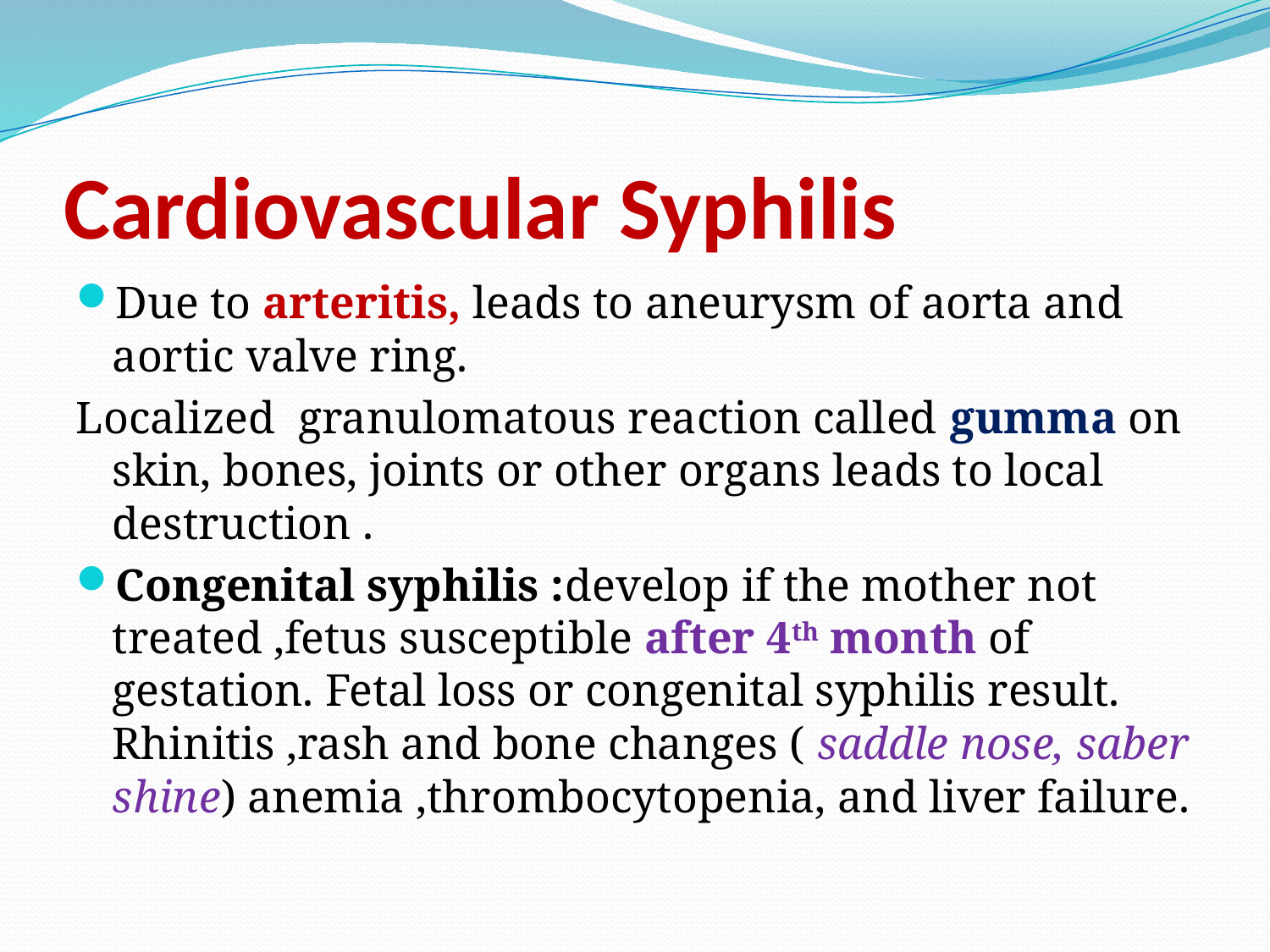

# Cardiovascular Syphilis
Due to arteritis, leads to aneurysm of aorta and aortic valve ring.
Localized  granulomatous reaction called gumma on skin, bones, joints or other organs leads to local destruction .
Congenital syphilis :develop if the mother not treated ,fetus susceptible after 4th month of gestation. Fetal loss or congenital syphilis result. Rhinitis ,rash and bone changes ( saddle nose, saber shine) anemia ,thrombocytopenia, and liver failure.